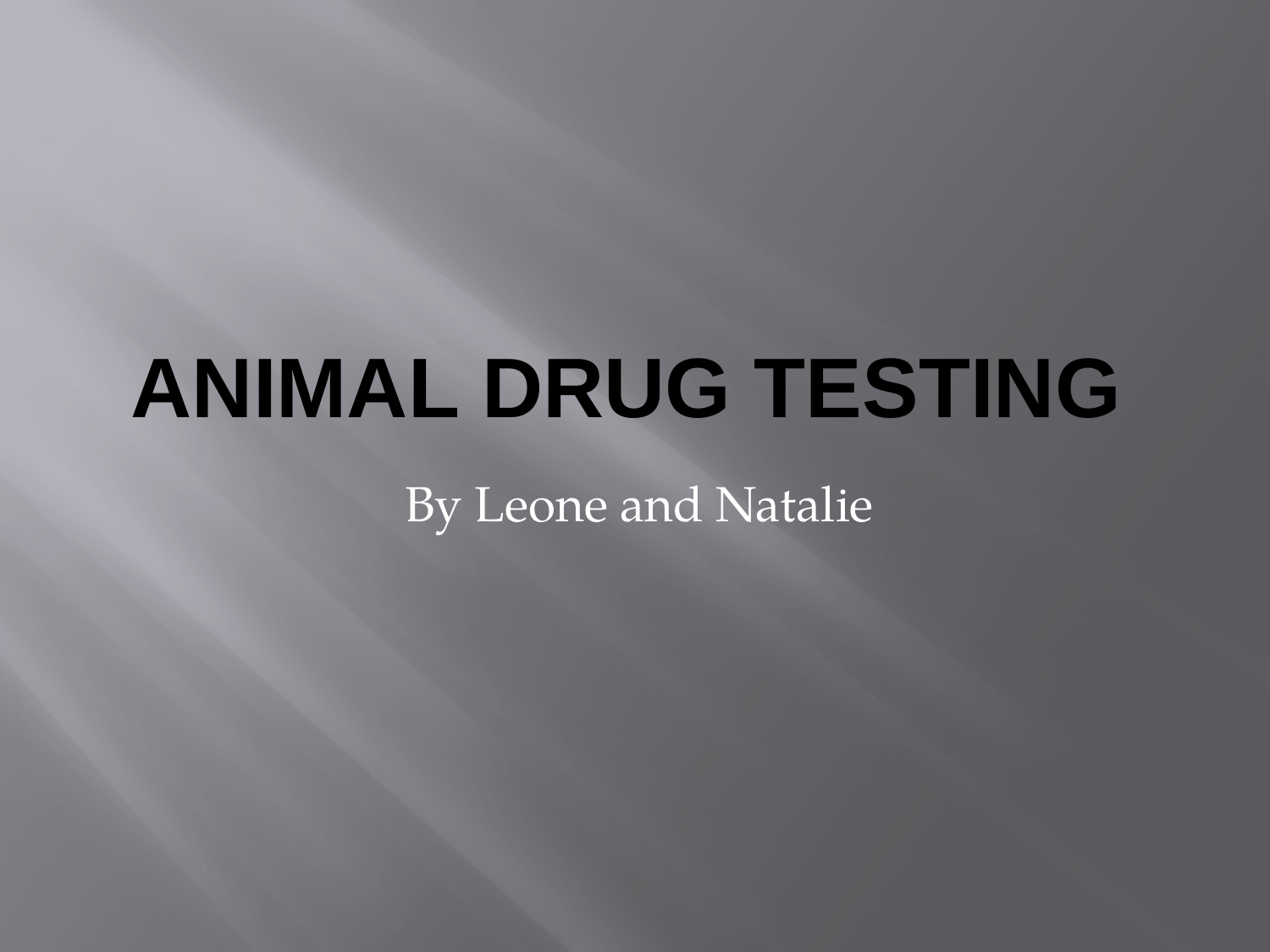

# Animal drug testing
By Leone and Natalie